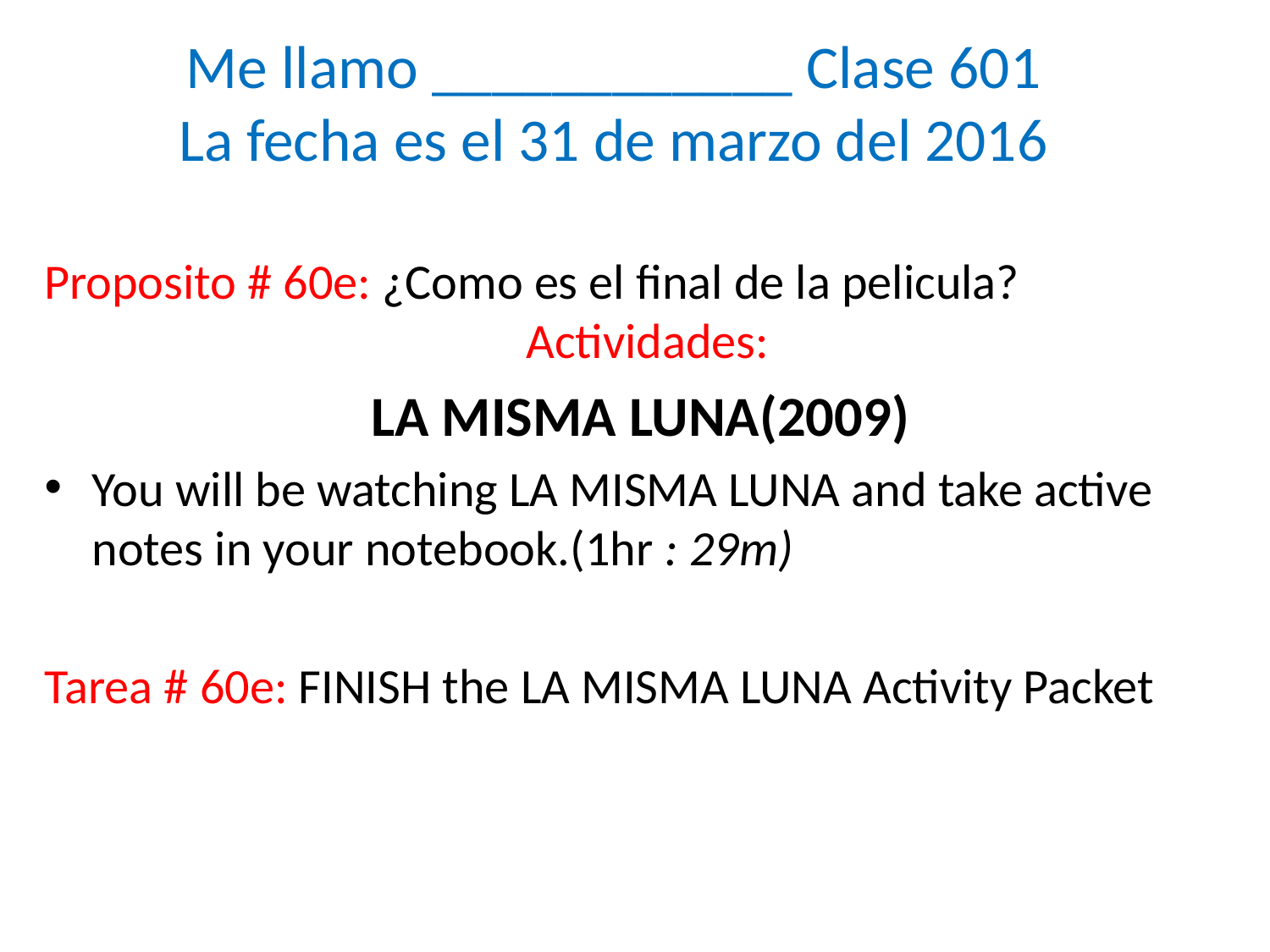

# Me llamo ____________ Clase 601 La fecha es el 31 de marzo del 2016
Proposito # 60e: ¿Como es el final de la pelicula?                                                               Actividades:
LA MISMA LUNA(2009)
You will be watching LA MISMA LUNA and take active notes in your notebook.(1hr : 29m)

Tarea # 60e: FINISH the LA MISMA LUNA Activity Packet